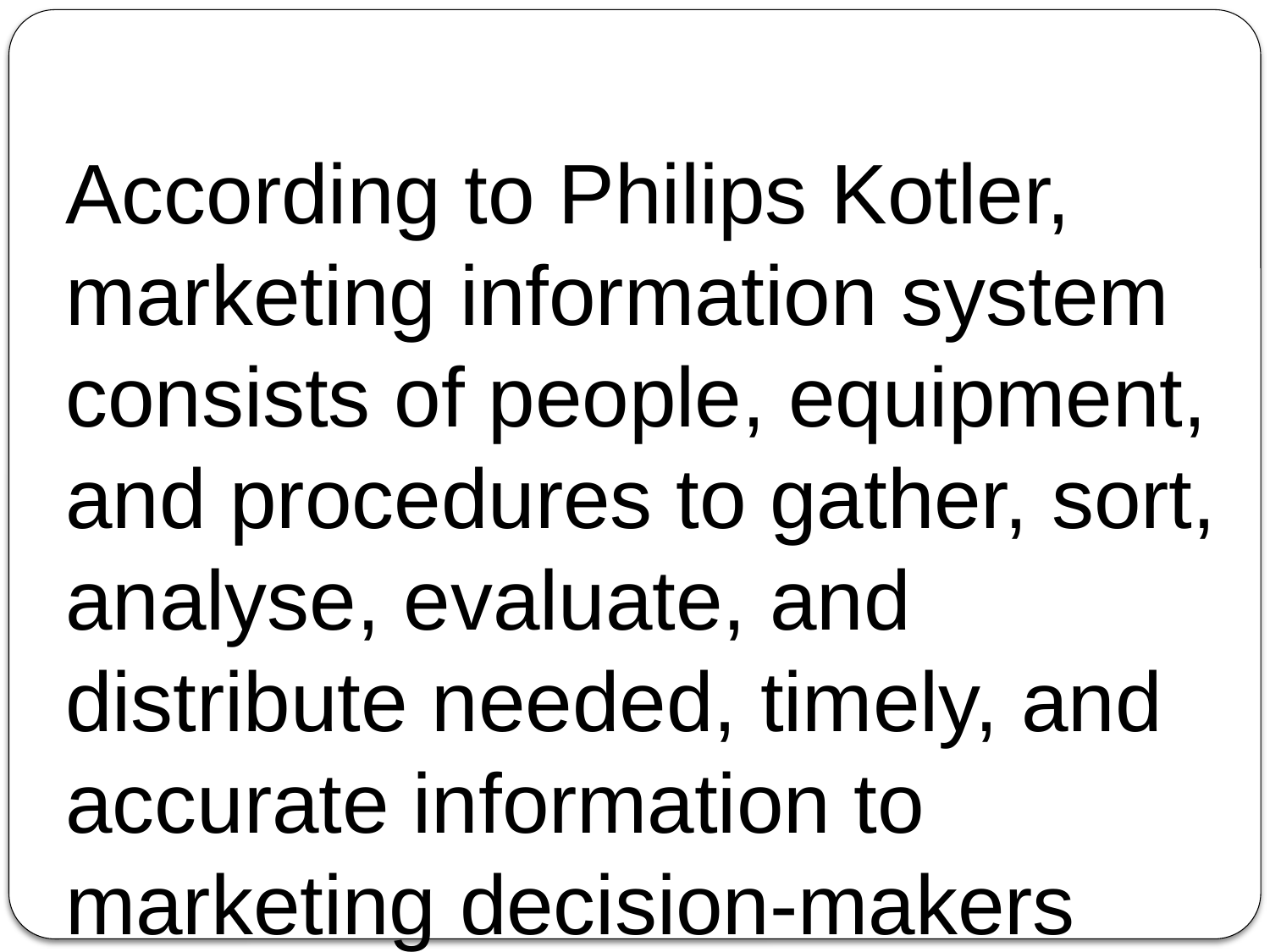

According to Philips Kotler, marketing information system consists of people, equipment, and pro­cedures to gather, sort, analyse, evaluate, and distribute needed, timely, and accurate information to marketing decision-makers